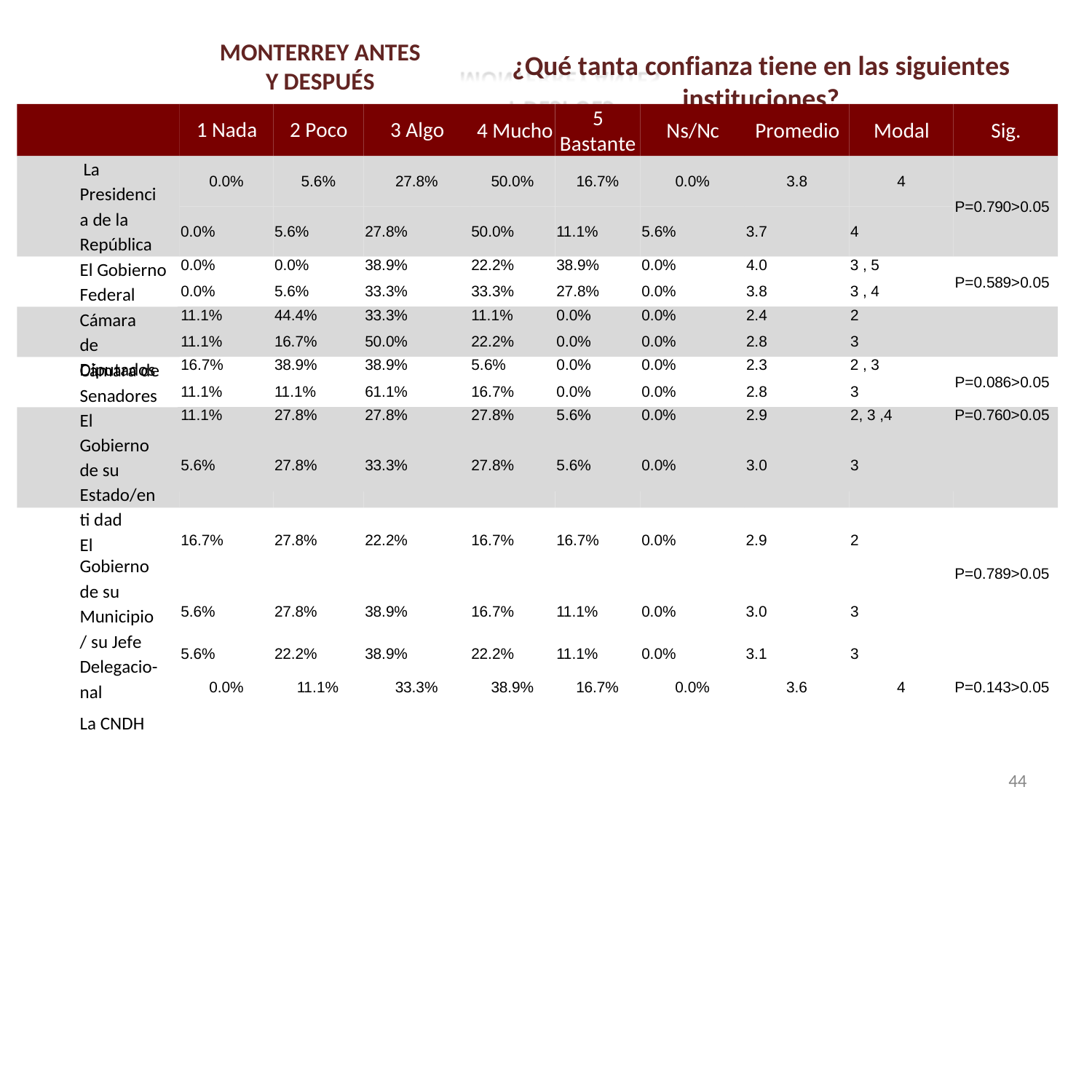

Creencias y religión
MONTERREY ANTES
Y DESPUÉS
# ¿Qué tanta confianza tiene en las siguientes instituciones?

5
Bastante

1 Nada
2 Poco
3 Algo
4 Mucho
Ns/Nc
Promedio
Modal
Sig.
La Presidencia de la República

0.0%
5.6%
27.8%
50.0%
16.7%
0.0%
3.8
4
P=0.790>0.05

0.0%
5.6%
27.8%
50.0%
11.1%
5.6%
3.7
4
| 0.0% | 0.0% | 38.9% | 22.2% | 38.9% | 0.0% | 4.0 | 3 , 5 |  |
| --- | --- | --- | --- | --- | --- | --- | --- | --- |
| 0.0% | 5.6% | 33.3% | 33.3% | 27.8% | 0.0% | 3.8 | 3 , 4 |  |
| 11.1% | 44.4% | 33.3% | 11.1% | 0.0% | 0.0% | 2.4 | 2 |  |
| 11.1% | 16.7% | 50.0% | 22.2% | 0.0% | 0.0% | 2.8 | 3 |  |
| 16.7% | 38.9% | 38.9% | 5.6% | 0.0% | 0.0% | 2.3 | 2 , 3 |  |
| 11.1% | 11.1% | 61.1% | 16.7% | 0.0% | 0.0% | 2.8 | 3 |  |
| 11.1% 5.6% | 27.8% 27.8% | 27.8% 33.3% | 27.8% 27.8% | 5.6% 5.6% | 0.0% 0.0% | 2.9 3.0 | 2, 3 ,4 3 | P=0.760>0.05 |
El Gobierno
Federal
P=0.589>0.05
Cámara de Diputados

P=0.199>0.05
Cámara de
Senadores
P=0.086>0.05
El Gobierno de su Estado/enti dad
El Gobierno
de su Municipio/ su Jefe Delegacio- nal

La CNDH

| 16.7% | 27.8% | 22.2% | 16.7% | 16.7% | 0.0% | 2.9 |  | 2 |  |  |
| --- | --- | --- | --- | --- | --- | --- | --- | --- | --- | --- |
|  |  |  |  |  |  |  |  |  |  | P=0.789>0.05 |
| 5.6% | 27.8% | 38.9% | 16.7% | 11.1% | 0.0% | 3.0 |  | 3 |  |  |
| 5.6% | 22.2% | 38.9% | 22.2% | 11.1% | 0.0% | 3.1 |  | 3 |  |  |
| 0.0% | 11.1% | 33.3% | 38.9% | 16.7% | 0.0% |  | 3.6 |  | 4 | P=0.143>0.05 |

44